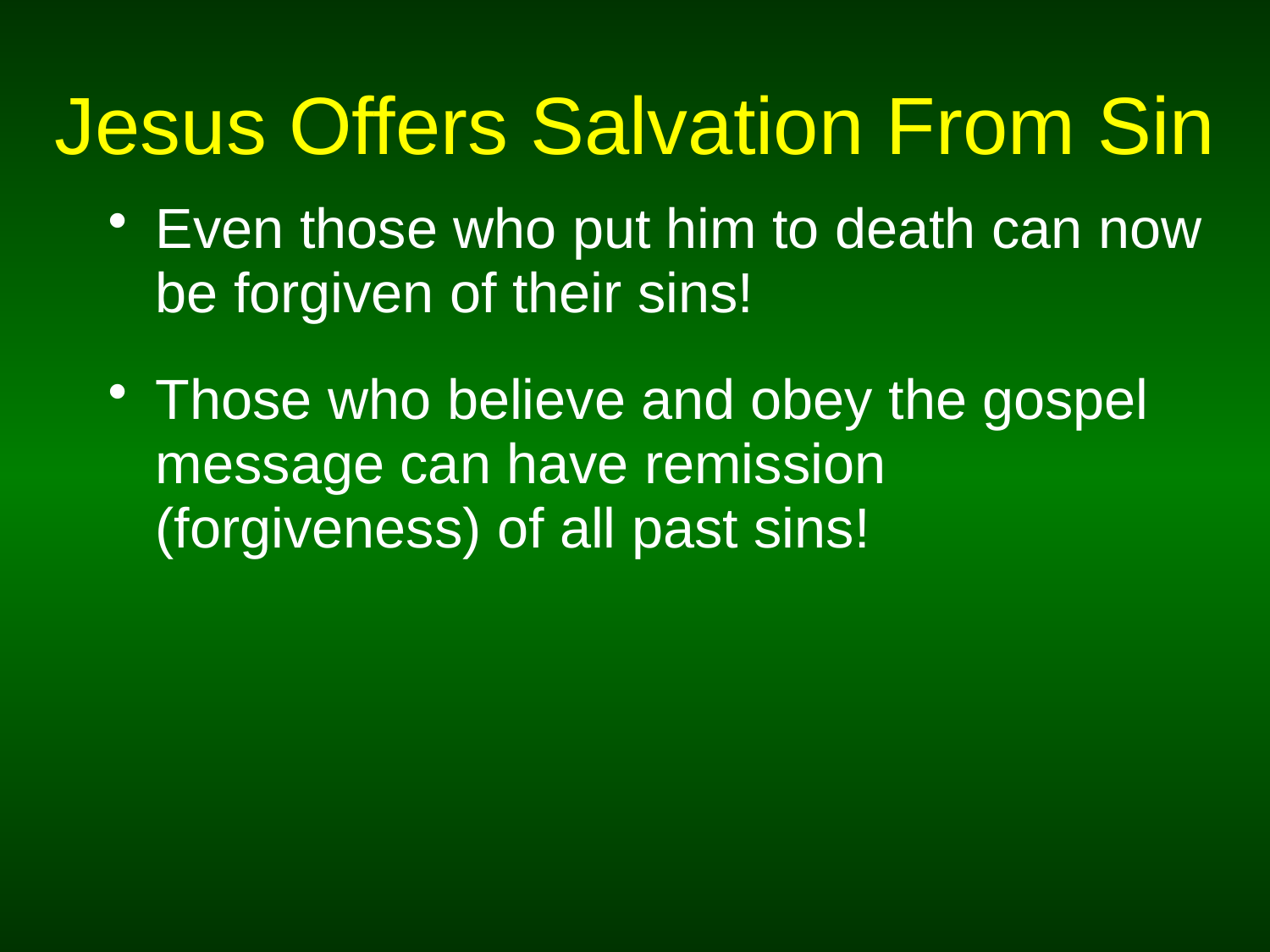

# Jesus Offers Salvation From Sin
Even those who put him to death can now be forgiven of their sins!
Those who believe and obey the gospel message can have remission (forgiveness) of all past sins!